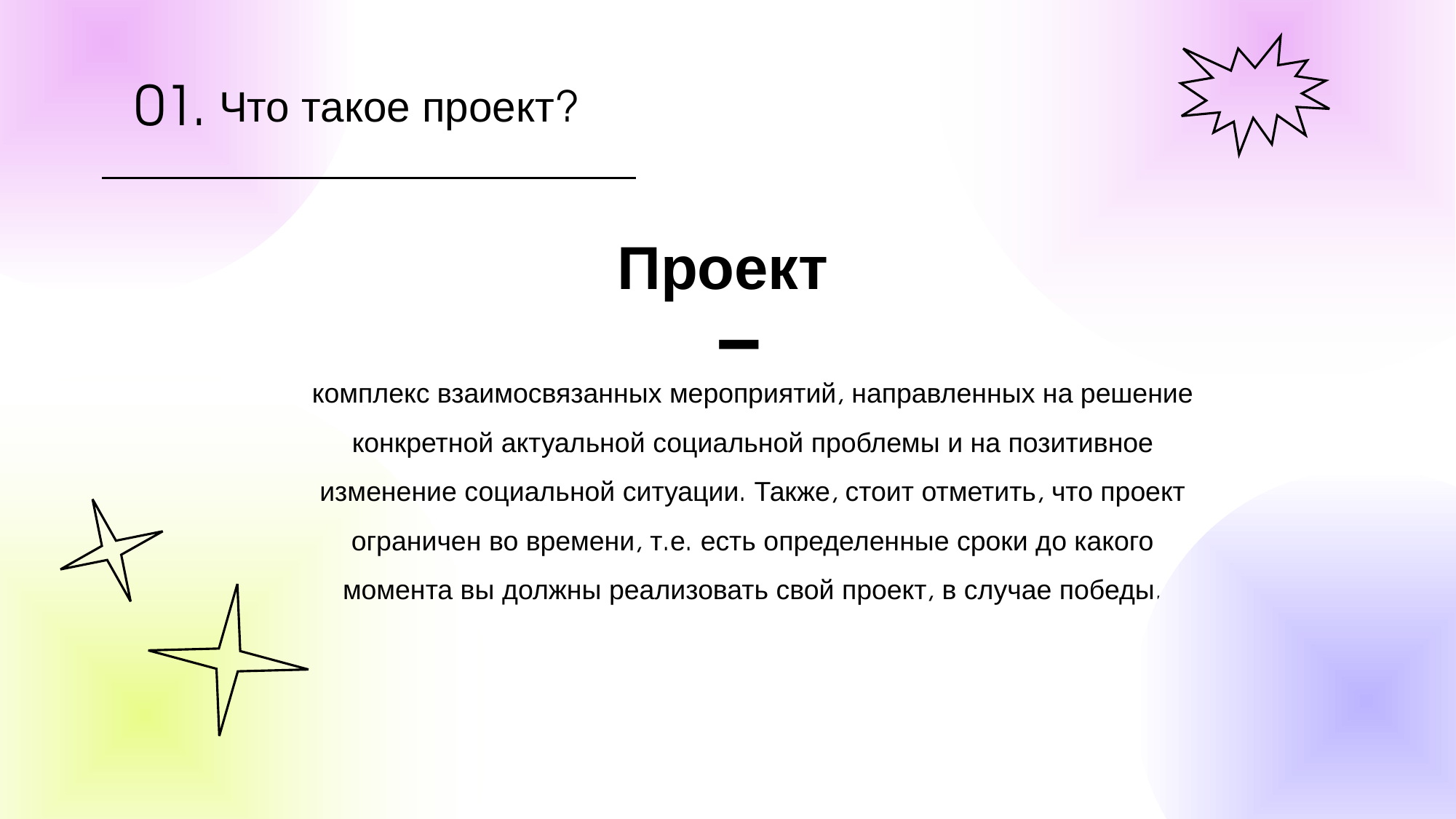

01.
Что такое проект?
Проект
-
комплекс взаимосвязанных мероприятий, направленных на решение конкретной актуальной социальной проблемы и на позитивное изменение социальной ситуации. Также, стоит отметить, что проект ограничен во времени, т.е. есть определенные сроки до какого момента вы должны реализовать свой проект, в случае победы.